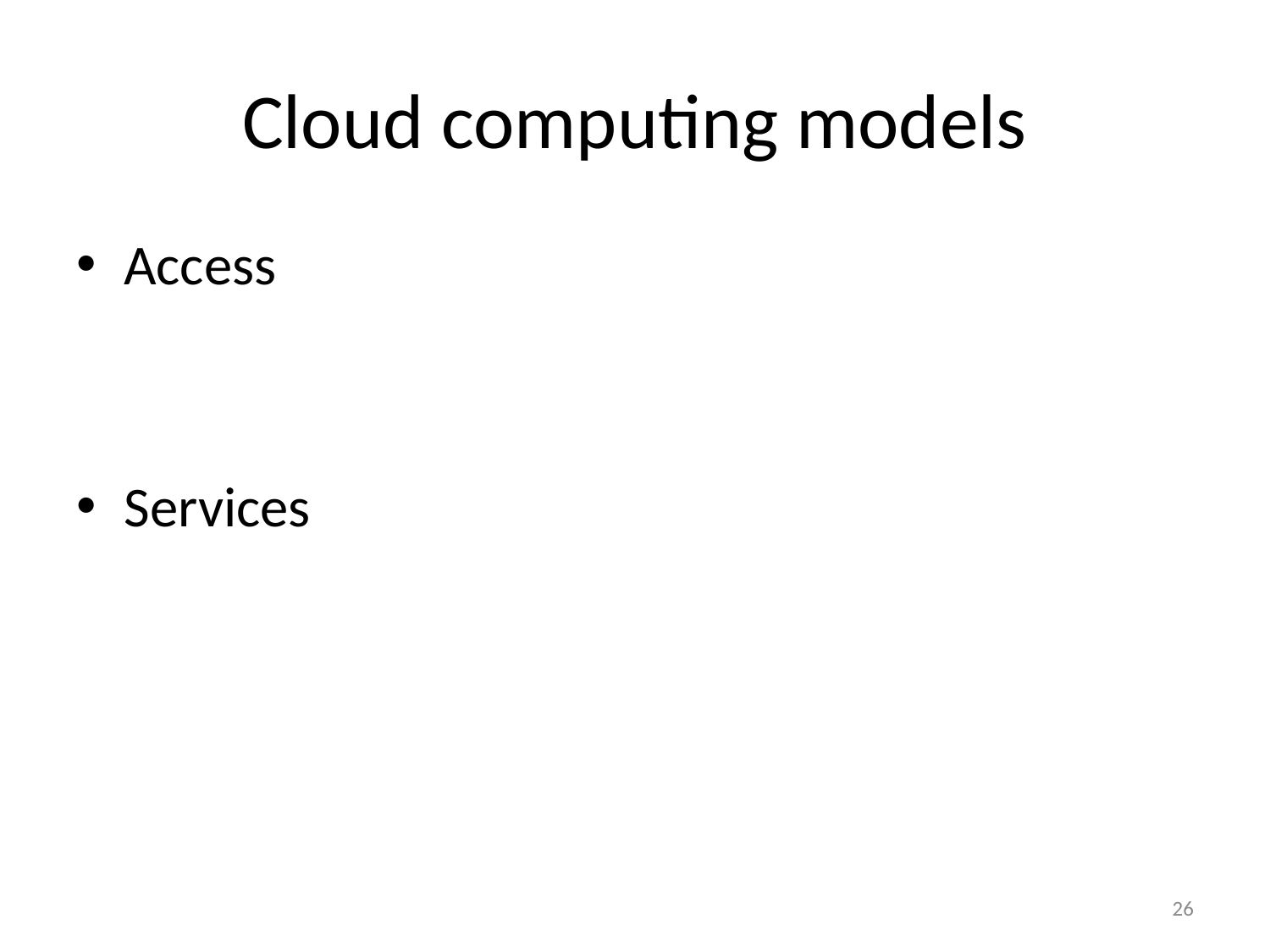

# Cloud computing models
Access

Services

26